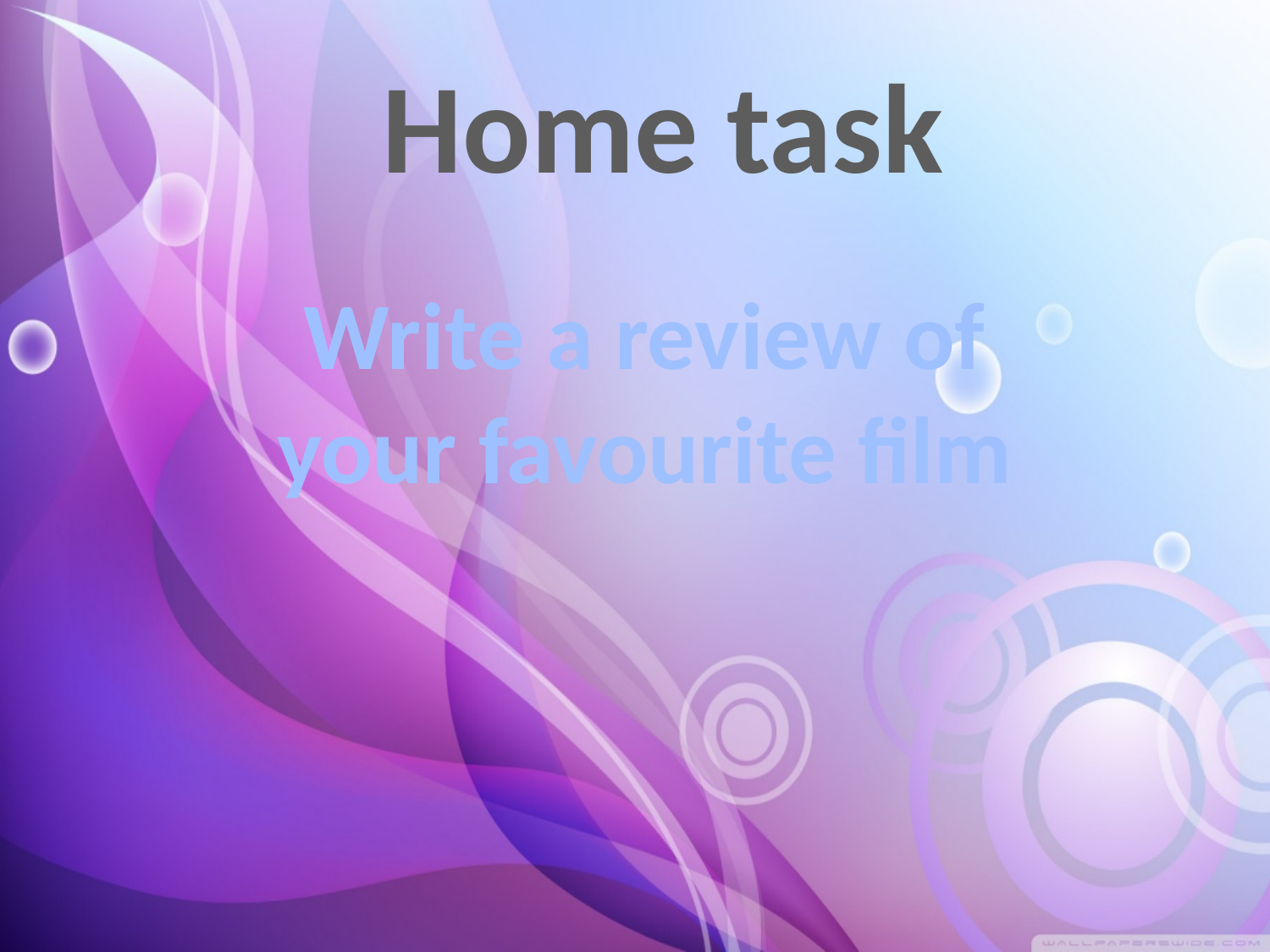

Home task
Write a review of your favourite film